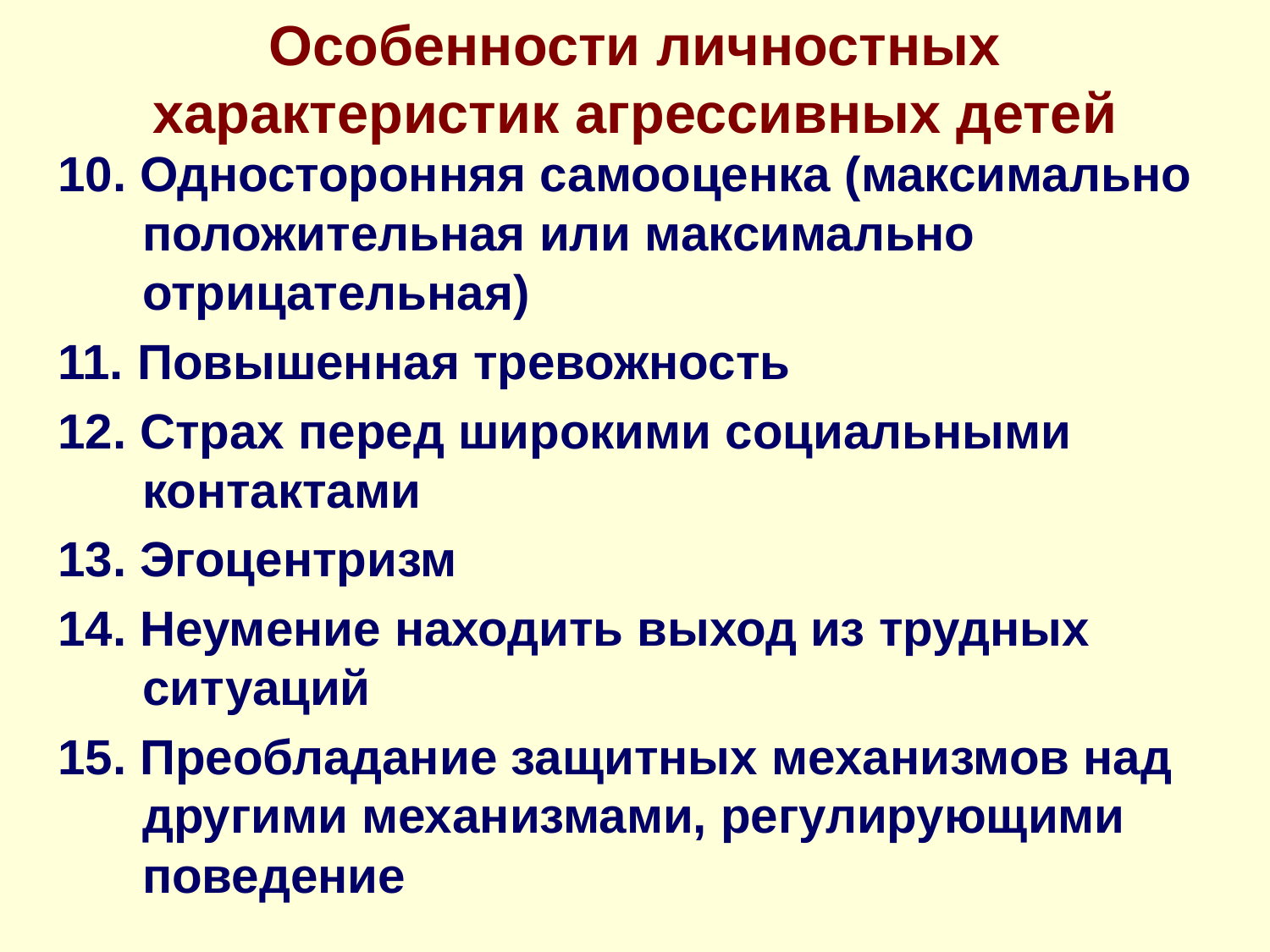

# Особенности личностных характеристик агрессивных детей
10. Односторонняя самооценка (максимально положительная или максимально отрицательная)
11. Повышенная тревожность
12. Страх перед широкими социальными контактами
13. Эгоцентризм
14. Неумение находить выход из трудных ситуаций
15. Преобладание защитных механизмов над другими механизмами, регулирующими поведение